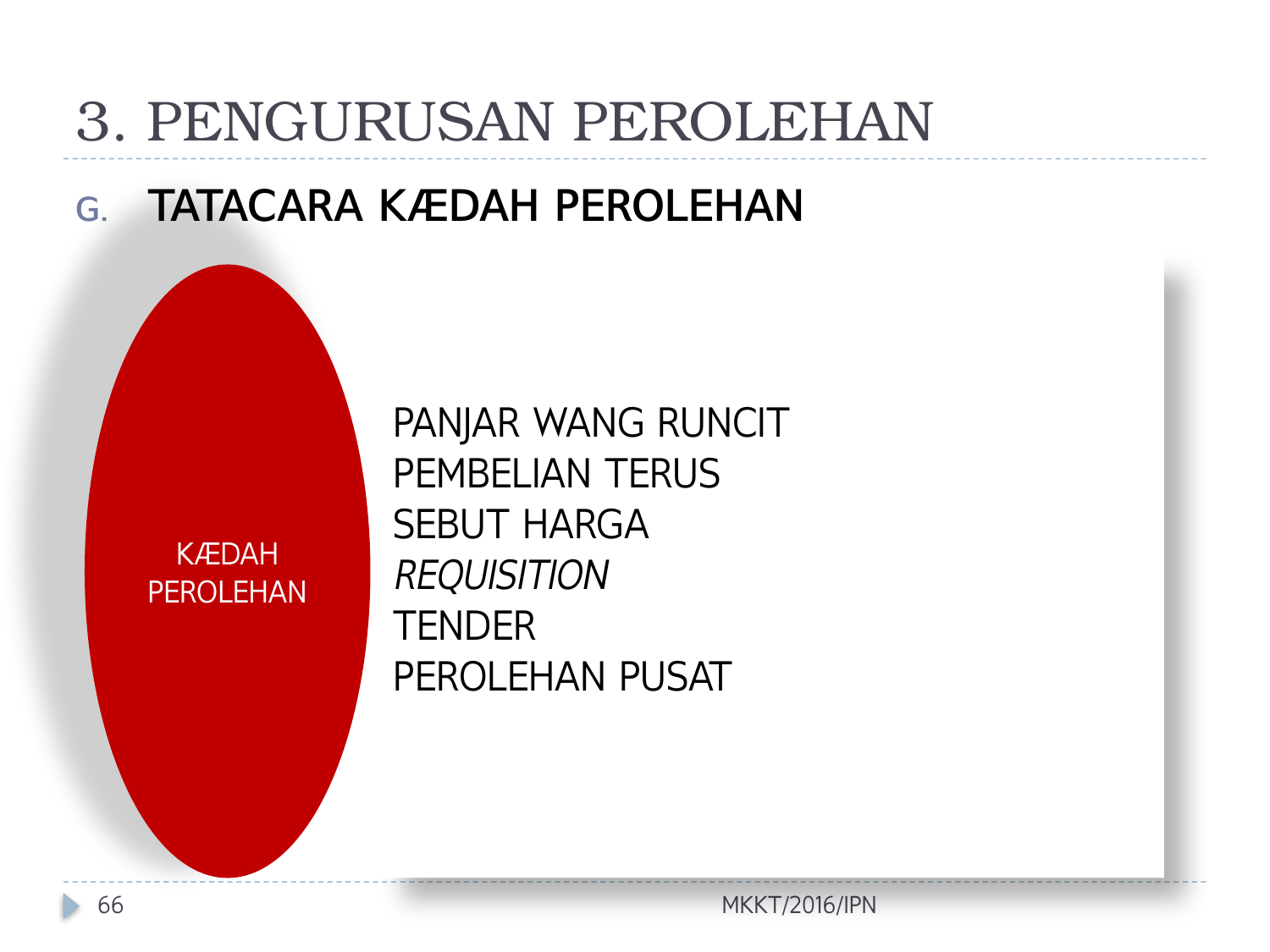

# 3. PENGURUSAN PEROLEHAN
TATACARA KAEDAH PEROLEHAN
PANJAR WANG RUNCIT
PEMBELIAN TERUS
SEBUT HARGA
REQUISITION
TENDER
PEROLEHAN PUSAT

KAEDAH PEROLEHAN
66
MKKT/2016/IPN